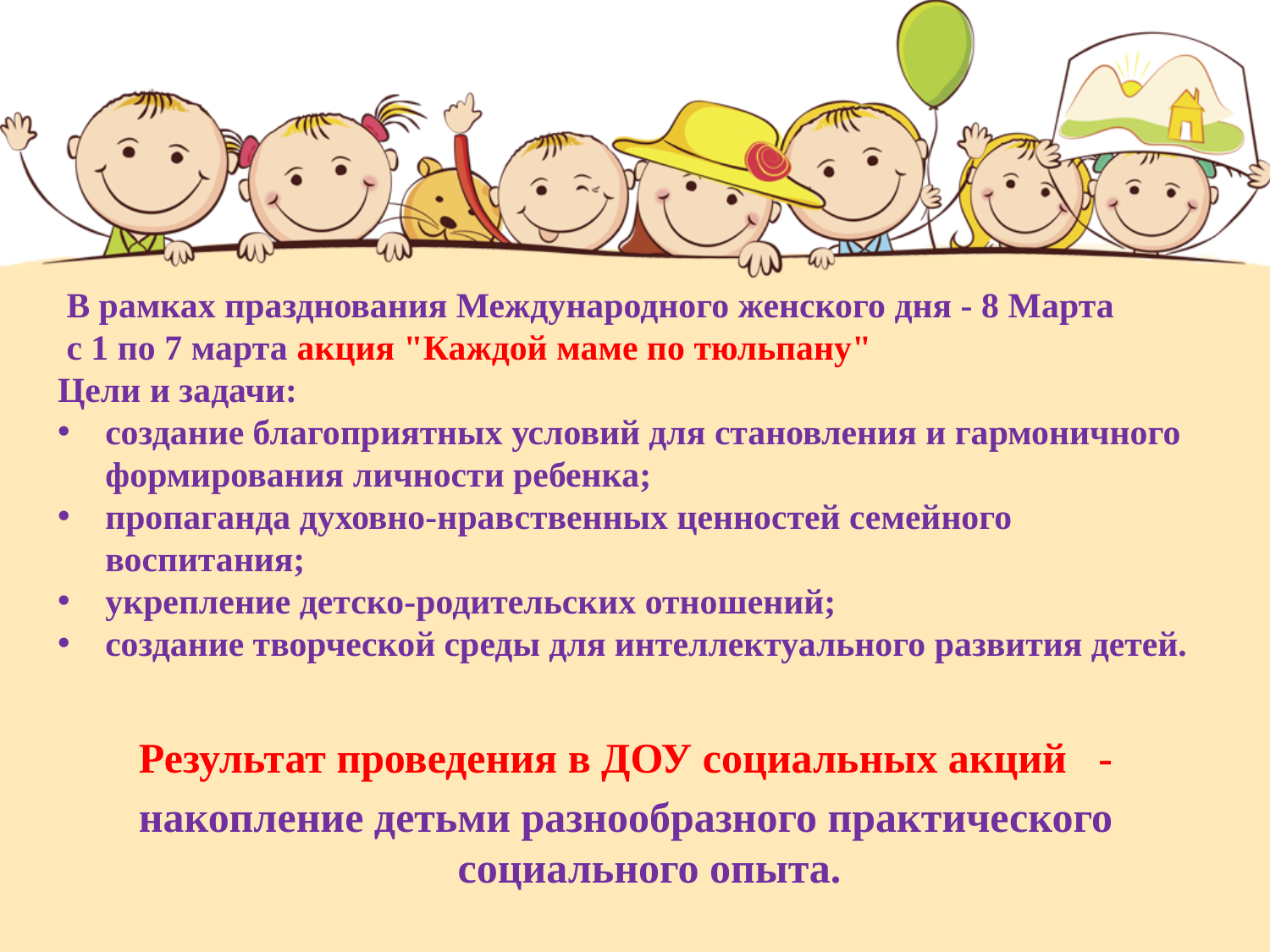

В рамках празднования Международного женского дня - 8 Марта
 с 1 по 7 марта акция "Каждой маме по тюльпану"
Цели и задачи:
создание благоприятных условий для становления и гармоничного формирования личности ребенка;
пропаганда духовно-нравственных ценностей семейного воспитания;
укрепление детско-родительских отношений;
создание творческой среды для интеллектуального развития детей.

Результат проведения в ДОУ социальных акций   -
накопление детьми разнообразного практического социального опыта.